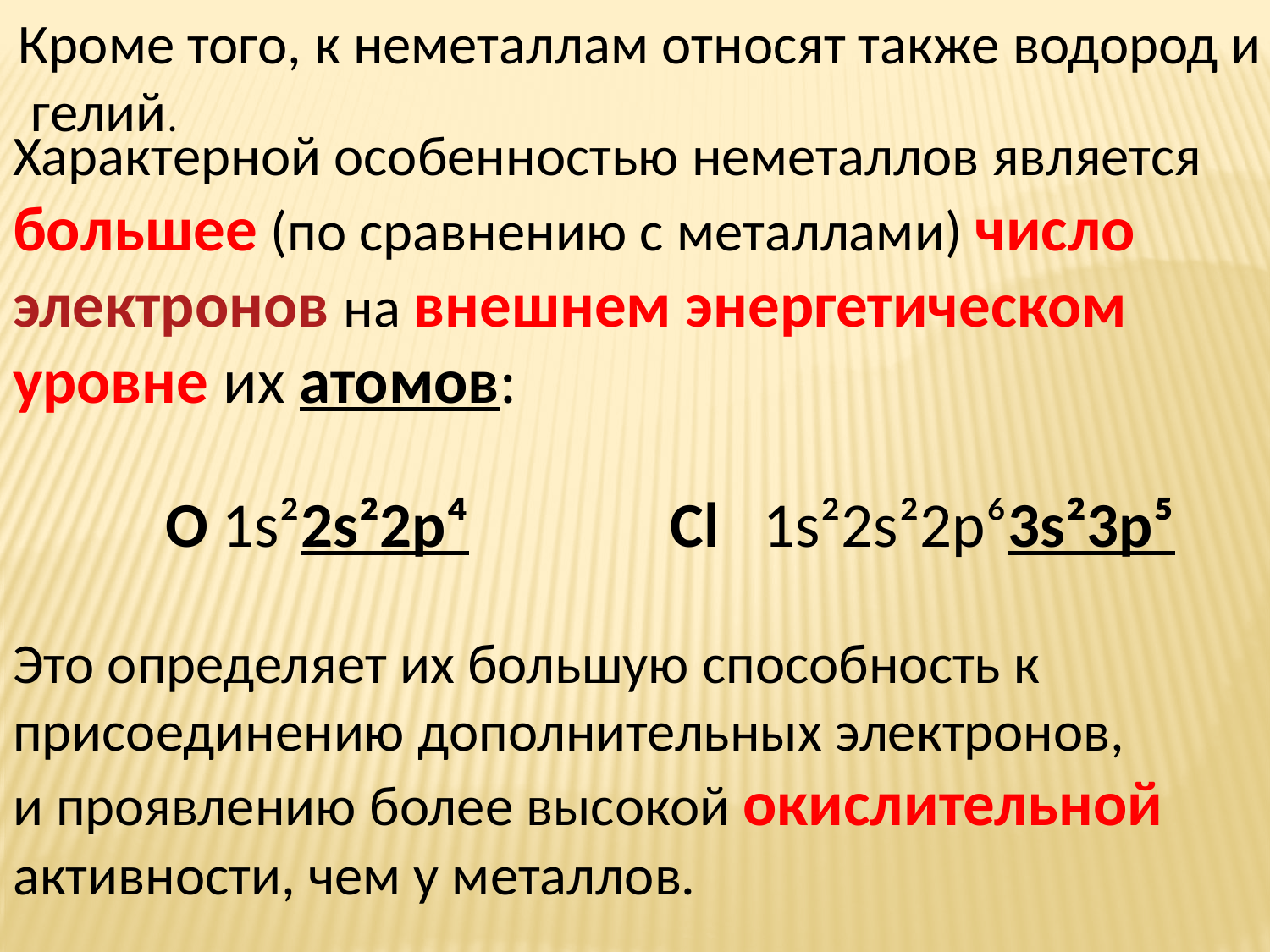

Кроме того, к неметаллам относят также водород и
 гелий.
Характерной особенностью неметаллов является большее (по сравнению с металлами) число электронов на внешнем энергетическом уровне их атомов:

            O 1ѕ²2ѕ²2p⁴              Cl   1ѕ²2s²2p⁶3s²3p⁵

Это определяет их большую способность к присоединению дополнительных электронов,
и проявлению более высокой окислительной активности, чем у металлов.